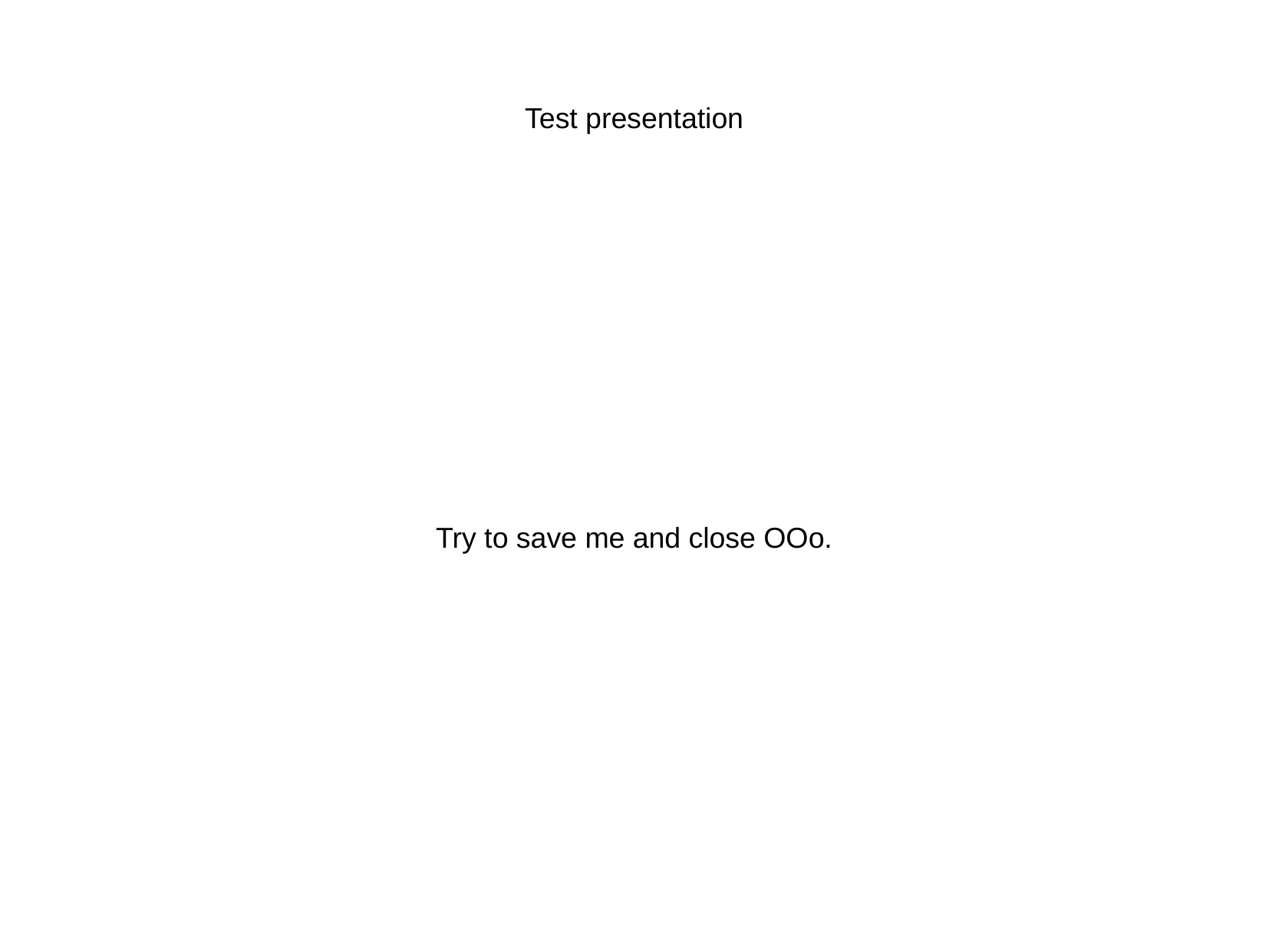

Test presentation
Try to save me and close OOo.